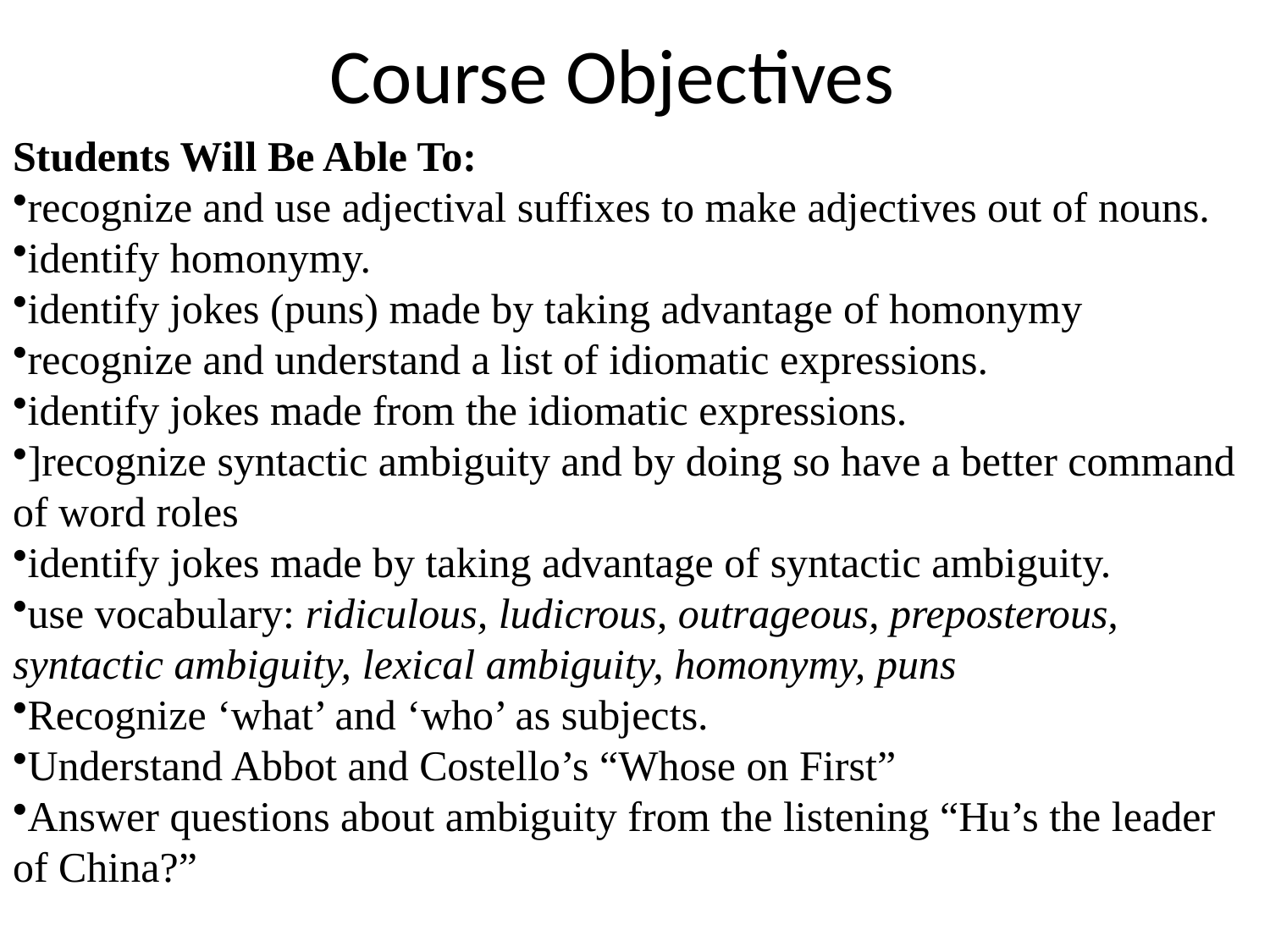

Course Objectives
Students Will Be Able To:
recognize and use adjectival suffixes to make adjectives out of nouns.
identify homonymy.
identify jokes (puns) made by taking advantage of homonymy
recognize and understand a list of idiomatic expressions.
identify jokes made from the idiomatic expressions.
]recognize syntactic ambiguity and by doing so have a better command of word roles
identify jokes made by taking advantage of syntactic ambiguity.
use vocabulary: ridiculous, ludicrous, outrageous, preposterous, syntactic ambiguity, lexical ambiguity, homonymy, puns
Recognize ‘what’ and ‘who’ as subjects.
Understand Abbot and Costello’s “Whose on First”
Answer questions about ambiguity from the listening “Hu’s the leader of China?”